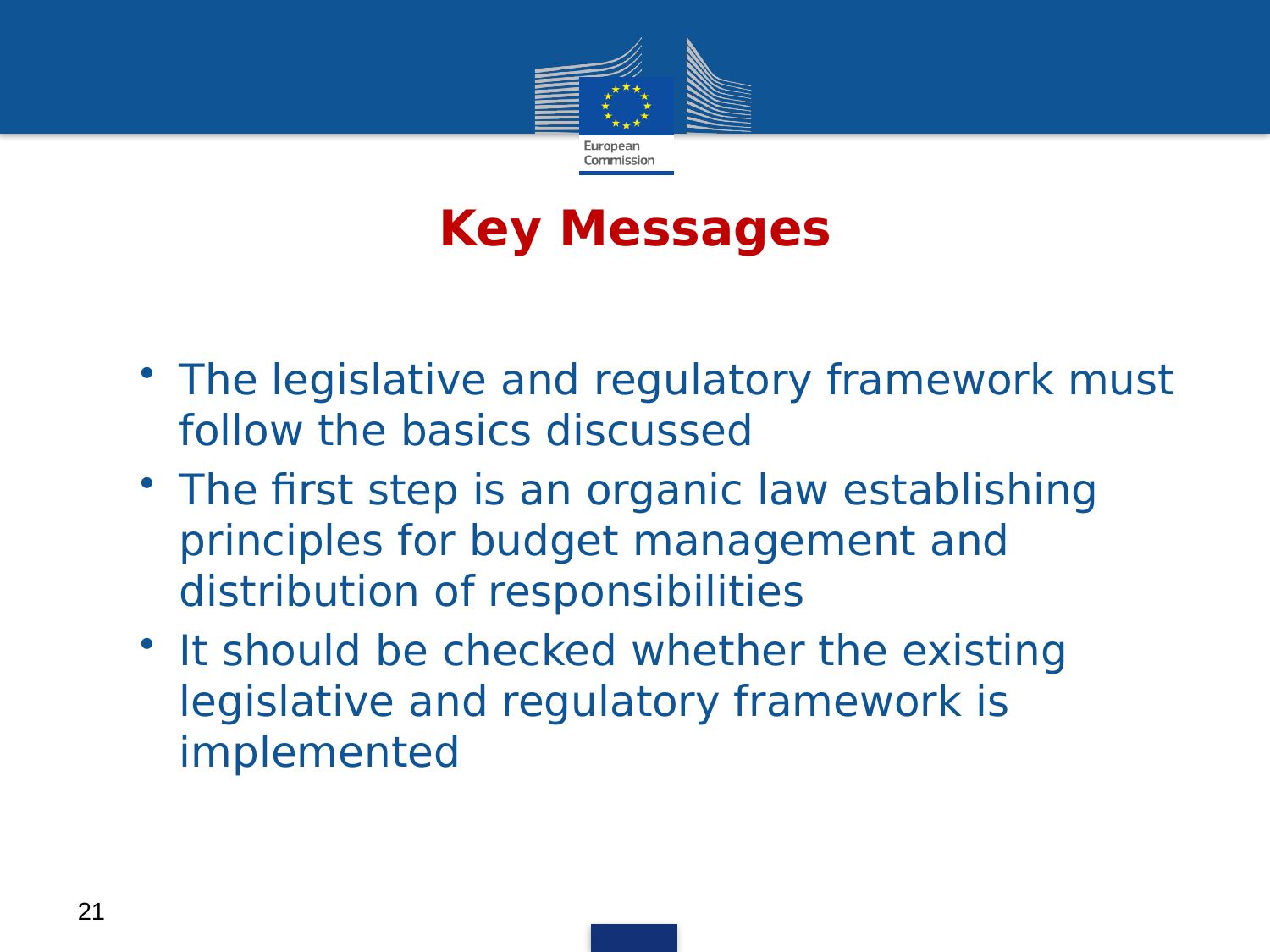

# Key Messages
The legislative and regulatory framework must follow the basics discussed
The first step is an organic law establishing principles for budget management and distribution of responsibilities
It should be checked whether the existing legislative and regulatory framework is implemented
21